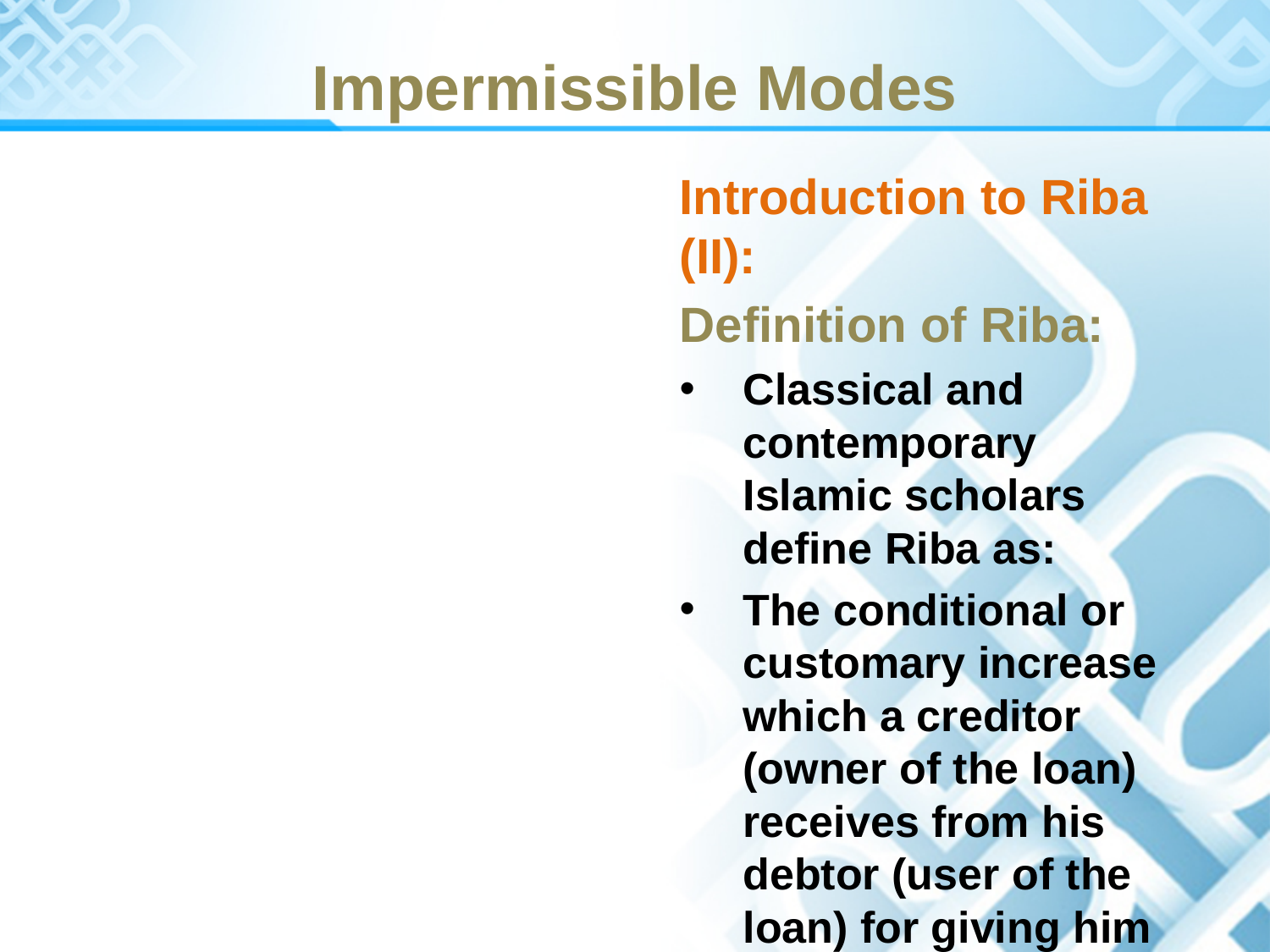

Impermissible Modes
Introduction to Riba (II):
Definition of Riba:
Classical and contemporary Islamic scholars define Riba as:
The conditional or customary increase which a creditor (owner of the loan) receives from his debtor (user of the loan) for giving him time to repay his debt.